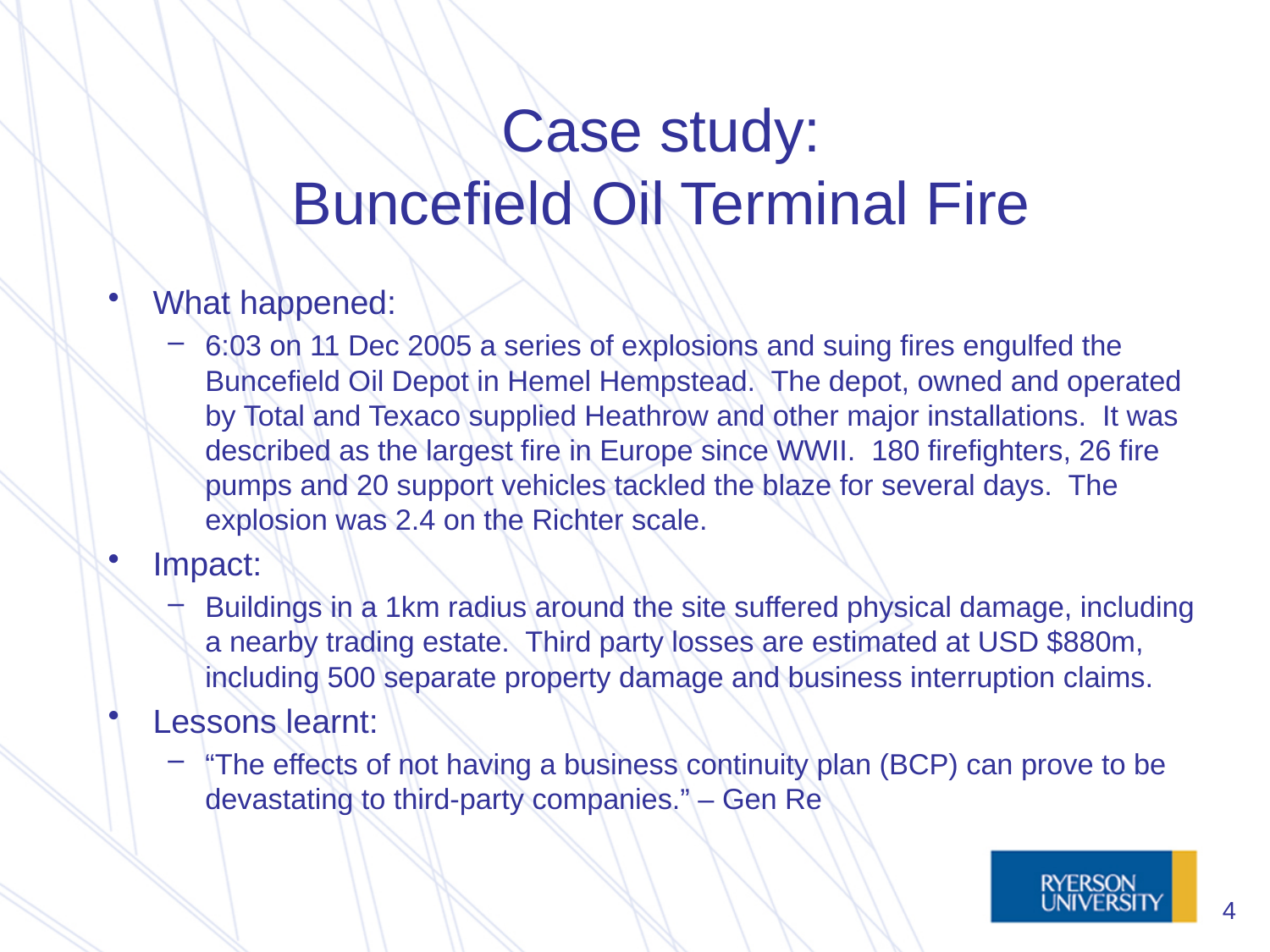

# Case study: Buncefield Oil Terminal Fire
What happened:
6:03 on 11 Dec 2005 a series of explosions and suing fires engulfed the Buncefield Oil Depot in Hemel Hempstead.  The depot, owned and operated by Total and Texaco supplied Heathrow and other major installations.  It was described as the largest fire in Europe since WWII.  180 firefighters, 26 fire pumps and 20 support vehicles tackled the blaze for several days.  The explosion was 2.4 on the Richter scale.
Impact:
Buildings in a 1km radius around the site suffered physical damage, including a nearby trading estate.  Third party losses are estimated at USD $880m, including 500 separate property damage and business interruption claims.
Lessons learnt:
“The effects of not having a business continuity plan (BCP) can prove to be devastating to third-party companies.” – Gen Re
4